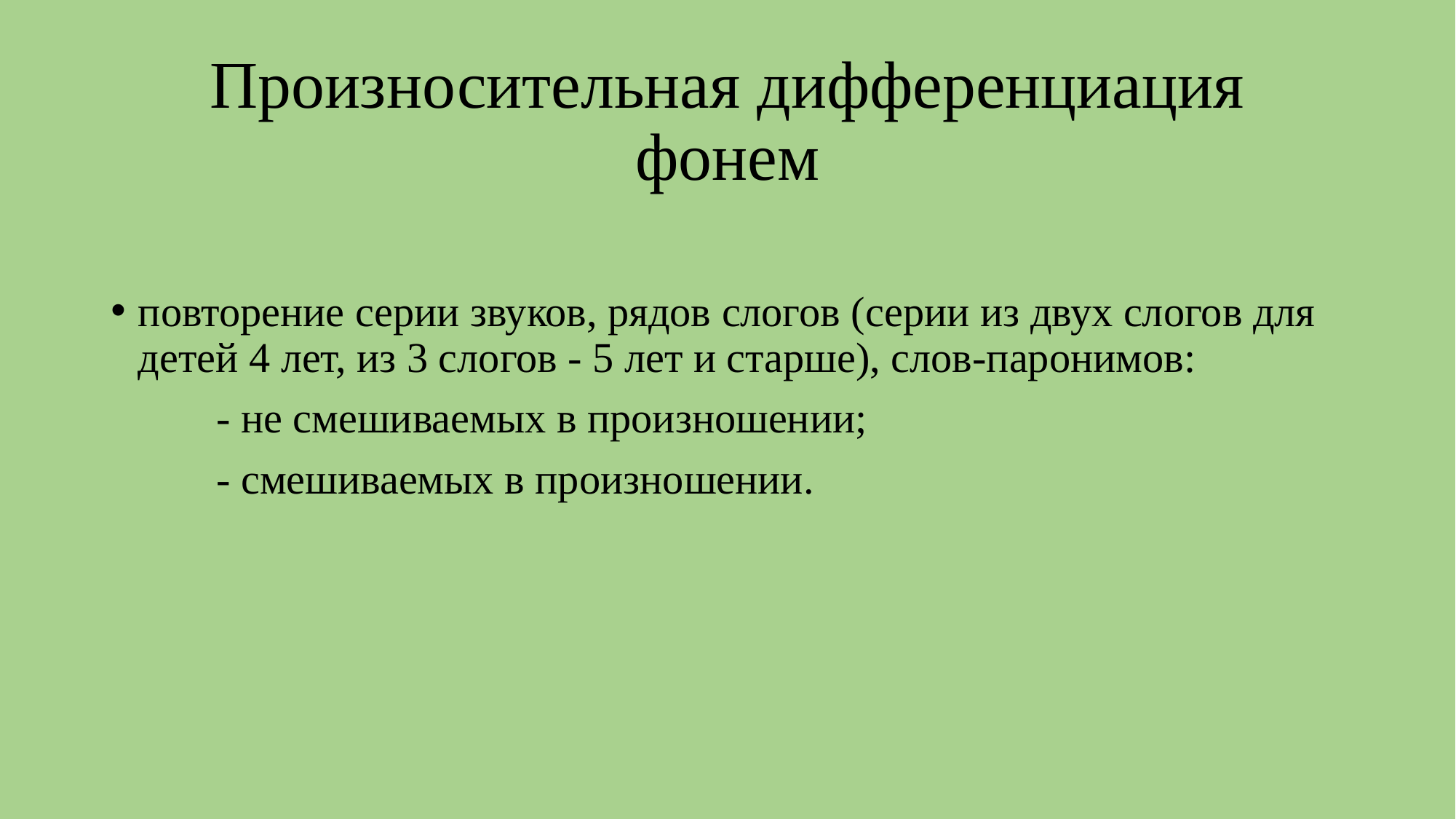

# Произносительная дифференциация фонем

повторение серии звуков, рядов слогов (серии из двух слогов для детей 4 лет, из 3 слогов - 5 лет и старше), слов-паронимов:
          - не смешиваемых в произношении;
          - смешиваемых в произношении.